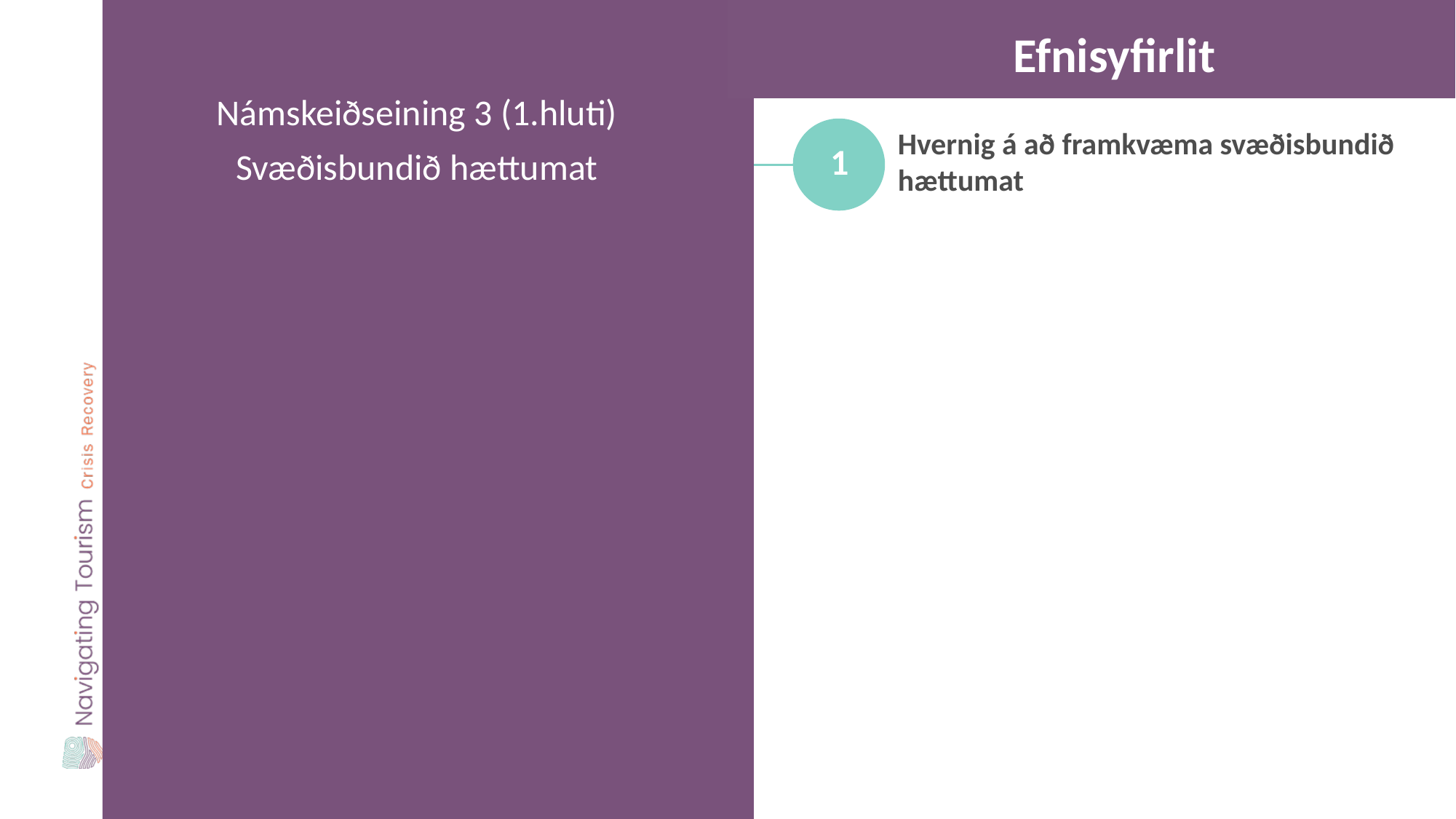

Efnisyfirlit

Námskeiðseining 3 (1.hluti)
Svæðisbundið hættumat

Hvernig á að framkvæma svæðisbundið hættumat

1

2